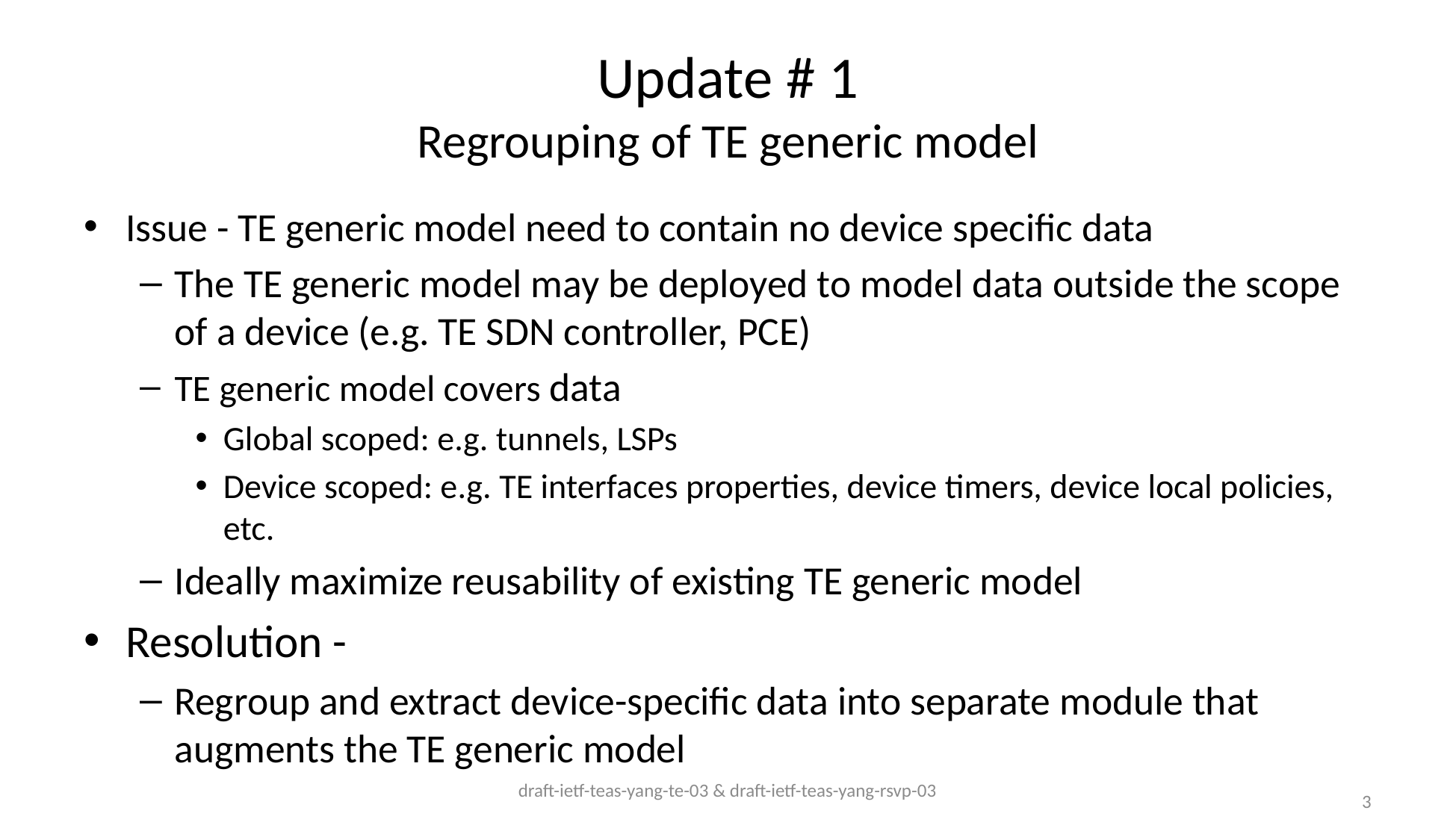

# Update # 1 Regrouping of TE generic model
Issue - TE generic model need to contain no device specific data
The TE generic model may be deployed to model data outside the scope of a device (e.g. TE SDN controller, PCE)
TE generic model covers data
Global scoped: e.g. tunnels, LSPs
Device scoped: e.g. TE interfaces properties, device timers, device local policies, etc.
Ideally maximize reusability of existing TE generic model
Resolution -
Regroup and extract device-specific data into separate module that augments the TE generic model
draft-ietf-teas-yang-te-03 & draft-ietf-teas-yang-rsvp-03

3